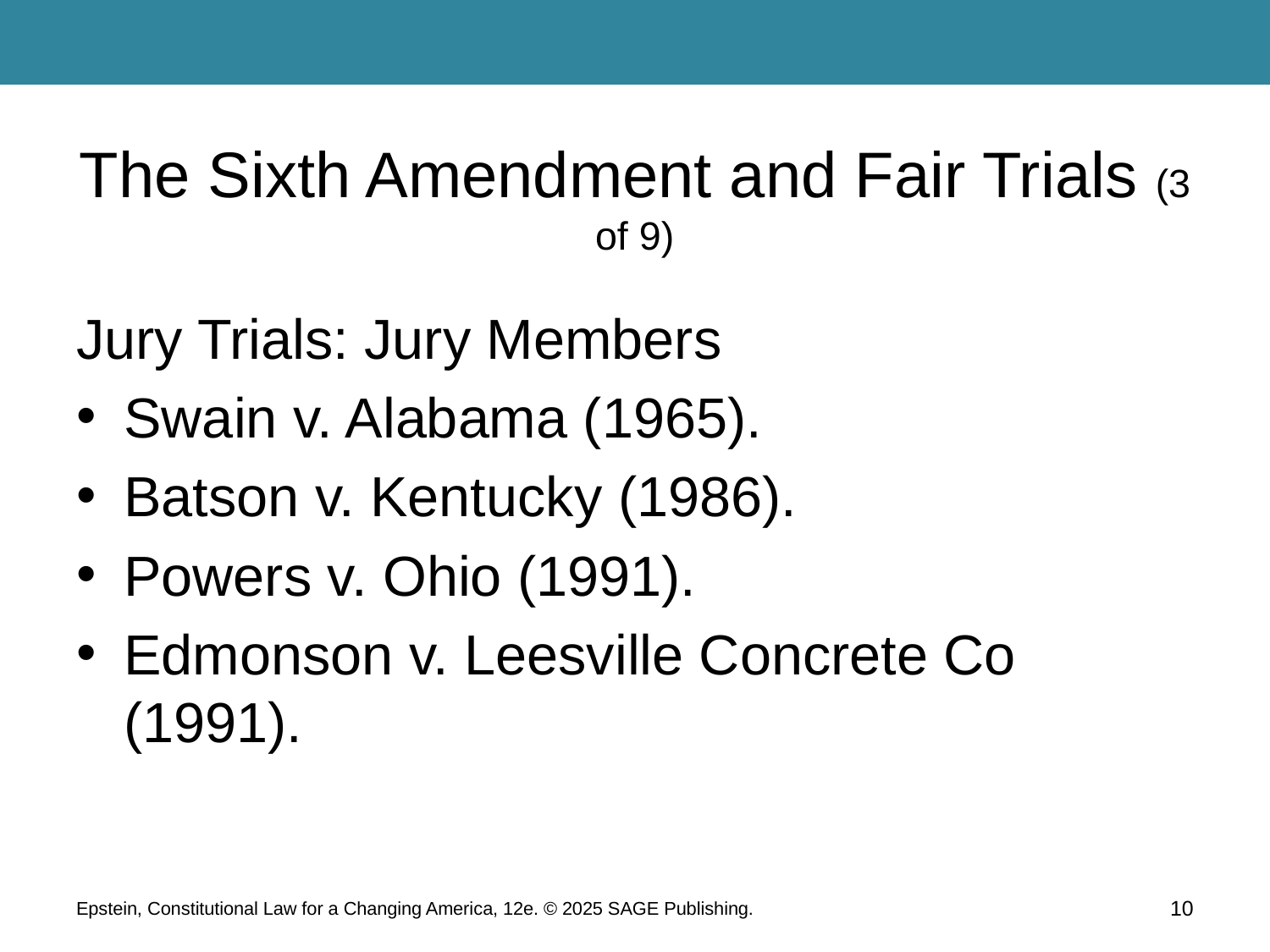

# The Sixth Amendment and Fair Trials (3 of 9)
Jury Trials: Jury Members
Swain v. Alabama (1965).
Batson v. Kentucky (1986).
Powers v. Ohio (1991).
Edmonson v. Leesville Concrete Co (1991).
Epstein, Constitutional Law for a Changing America, 12e. © 2025 SAGE Publishing.
10